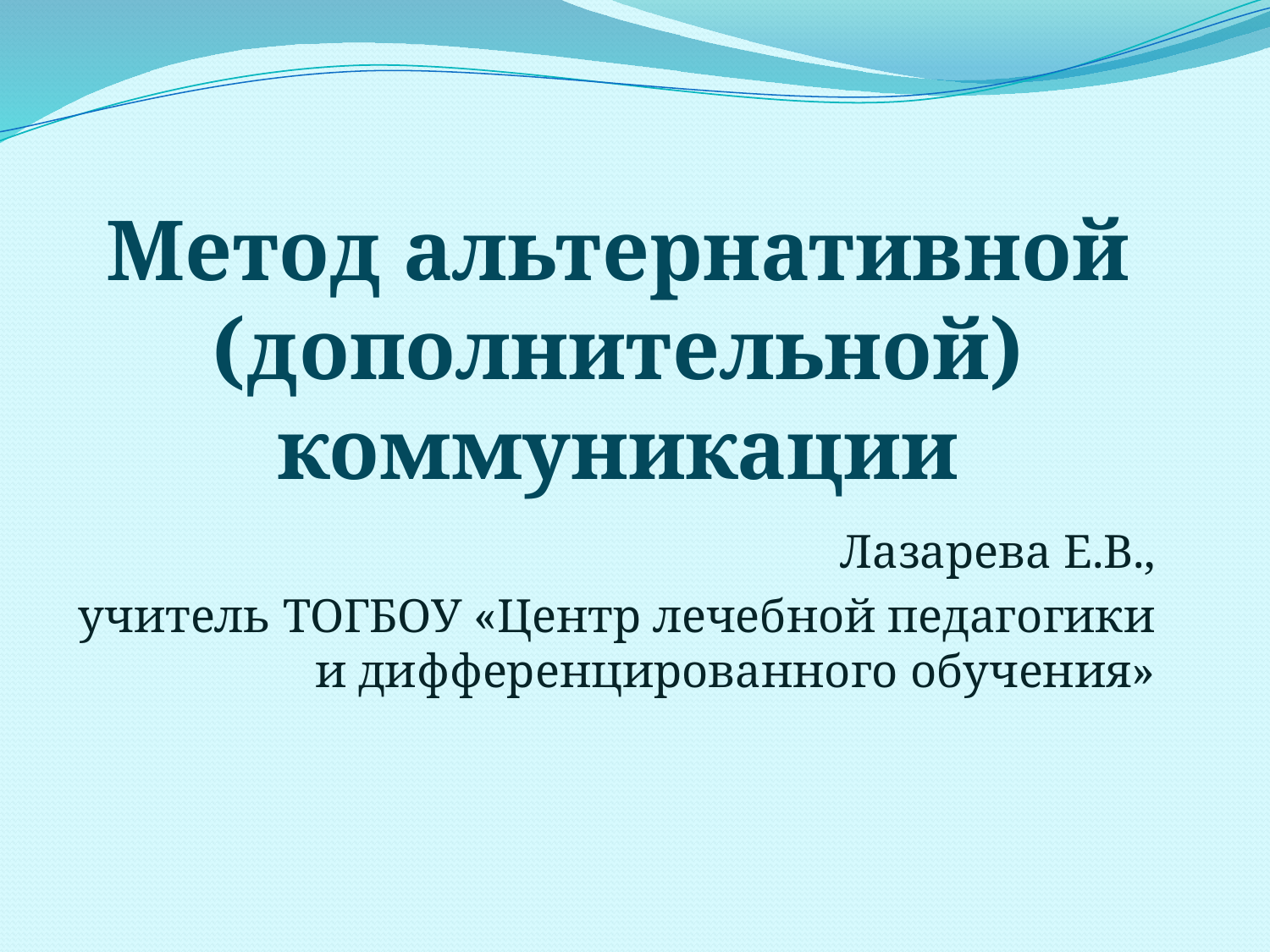

# Метод альтернативной (дополнительной) коммуникации
Лазарева Е.В.,
учитель ТОГБОУ «Центр лечебной педагогики и дифференцированного обучения»